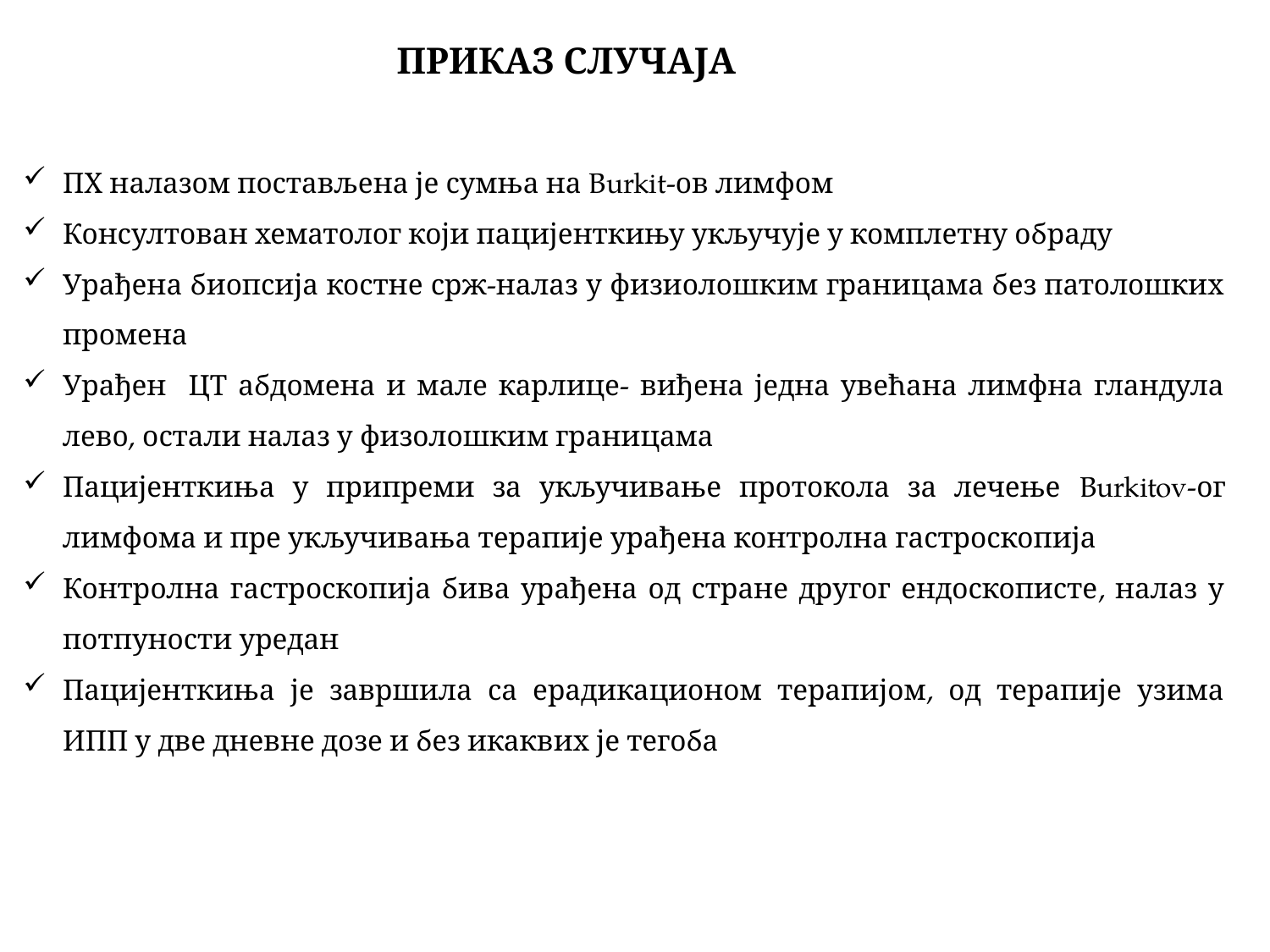

# ПРИКАЗ СЛУЧАЈА
ПХ налазом постављена је сумња на Burkit-ов лимфом
Консултован хематолог који пацијенткињу укључује у комплетну обраду
Урађена биопсија костне срж-налаз у физиолошким границама без патолошких промена
Урађен  ЦТ абдомена и мале карлице- виђена једна увећана лимфна гландула лево, остали налаз у физолошким границама
Пацијенткиња у припреми за укључивање протокола за лечење Burkitov-ог лимфома и пре укључивања терапије урађена контролна гастроскопија
Контролна гастроскопија бива урађена од стране другог ендоскописте, налаз у потпуности уредан
Пацијенткиња је завршила са ерадикационом терапијом, од терапије узима ИПП у две дневне дозе и без икаквих је тегоба